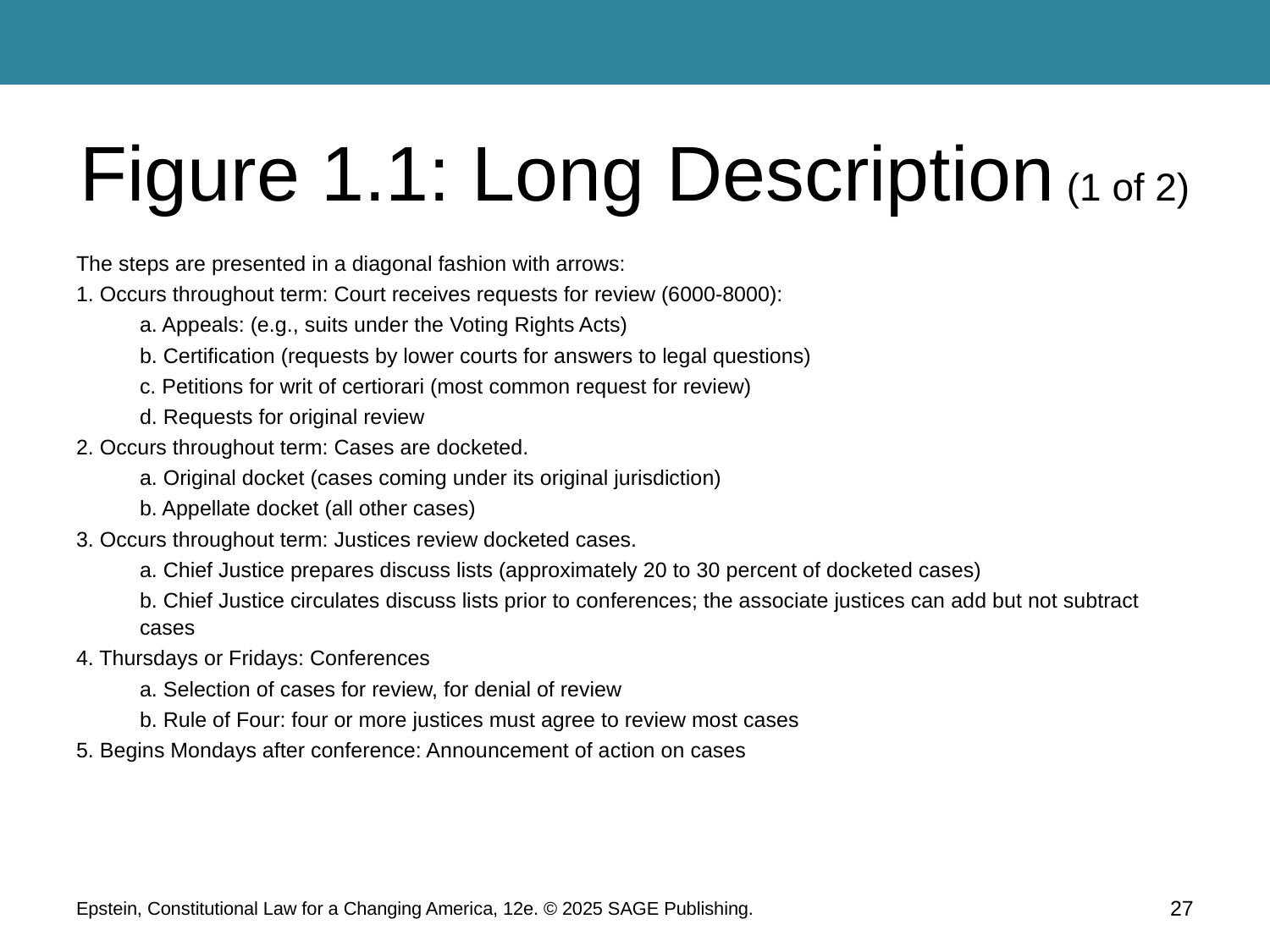

# Figure 1.1: Long Description (1 of 2)
The steps are presented in a diagonal fashion with arrows:
1. Occurs throughout term: Court receives requests for review (6000-8000):
a. Appeals: (e.g., suits under the Voting Rights Acts)
b. Certification (requests by lower courts for answers to legal questions)
c. Petitions for writ of certiorari (most common request for review)
d. Requests for original review
2. Occurs throughout term: Cases are docketed.
a. Original docket (cases coming under its original jurisdiction)
b. Appellate docket (all other cases)
3. Occurs throughout term: Justices review docketed cases.
a. Chief Justice prepares discuss lists (approximately 20 to 30 percent of docketed cases)
b. Chief Justice circulates discuss lists prior to conferences; the associate justices can add but not subtract cases
4. Thursdays or Fridays: Conferences
a. Selection of cases for review, for denial of review
b. Rule of Four: four or more justices must agree to review most cases
5. Begins Mondays after conference: Announcement of action on cases
27
Epstein, Constitutional Law for a Changing America, 12e. © 2025 SAGE Publishing.